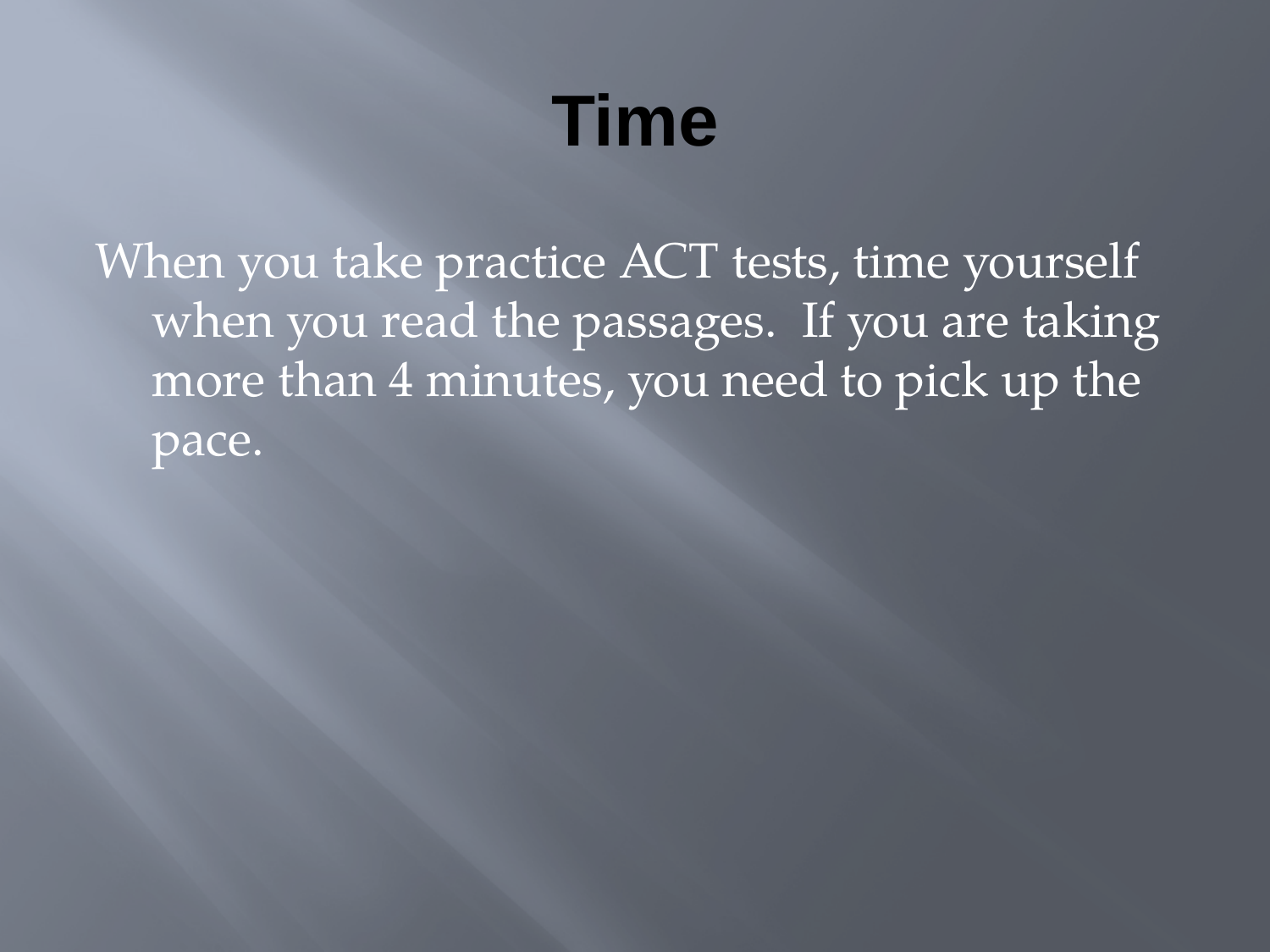

# Time
When you take practice ACT tests, time yourself when you read the passages.  If you are taking more than 4 minutes, you need to pick up the pace.